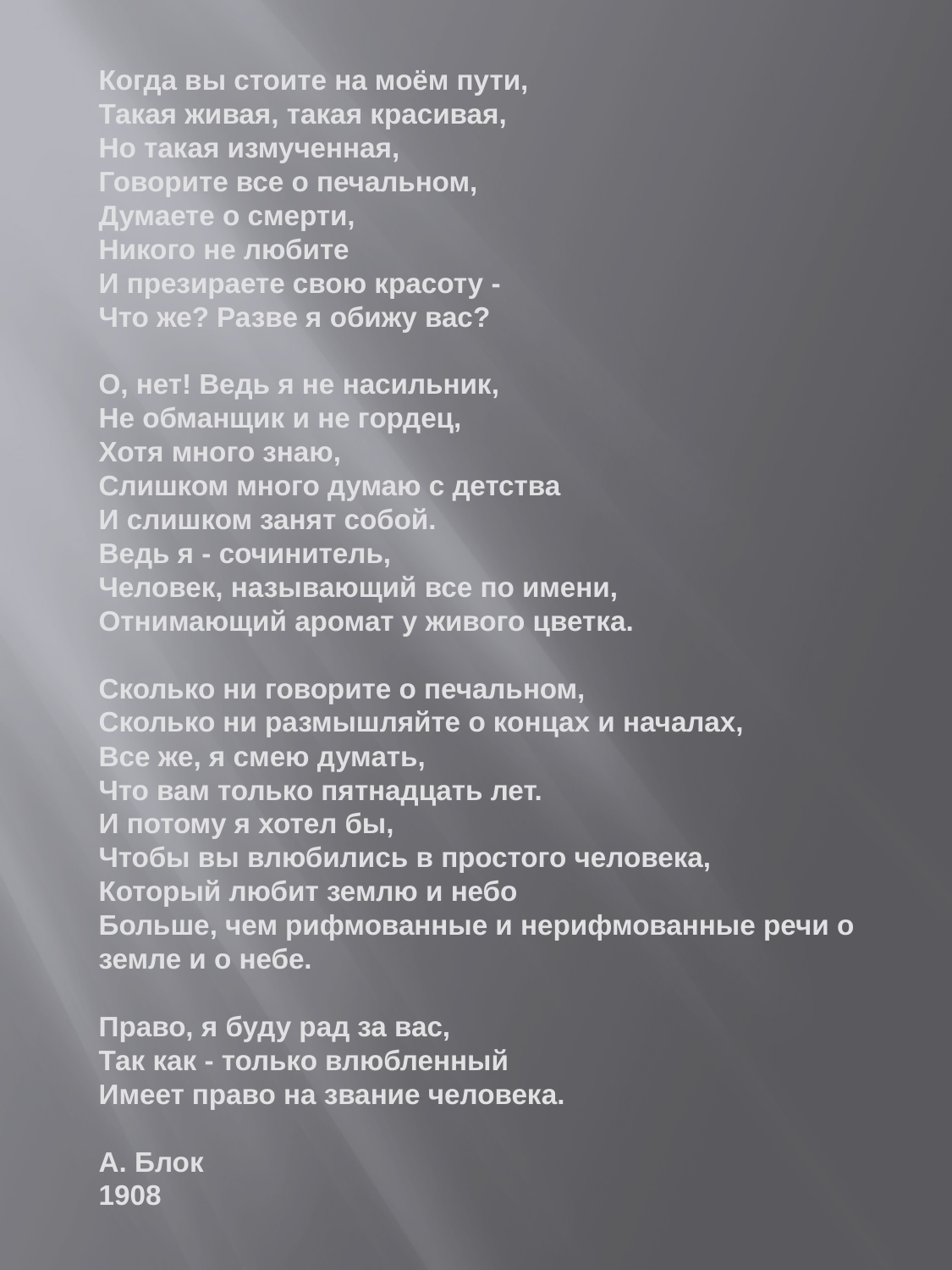

# Когда вы стоите на моём пути, Такая живая, такая красивая, Но такая измученная, Говорите все о печальном, Думаете о смерти, Никого не любите И презираете свою красоту - Что же? Разве я обижу вас? О, нет! Ведь я не насильник, Не обманщик и не гордец, Хотя много знаю, Слишком много думаю с детства И слишком занят собой. Ведь я - сочинитель, Человек, называющий все по имени, Отнимающий аромат у живого цветка. Сколько ни говорите о печальном, Сколько ни размышляйте о концах и началах, Все же, я смею думать, Что вам только пятнадцать лет. И потому я хотел бы, Чтобы вы влюбились в простого человека, Который любит землю и небо Больше, чем рифмованные и нерифмованные речи о земле и о небе. Право, я буду рад за вас, Так как - только влюбленный Имеет право на звание человека. А. Блок 1908